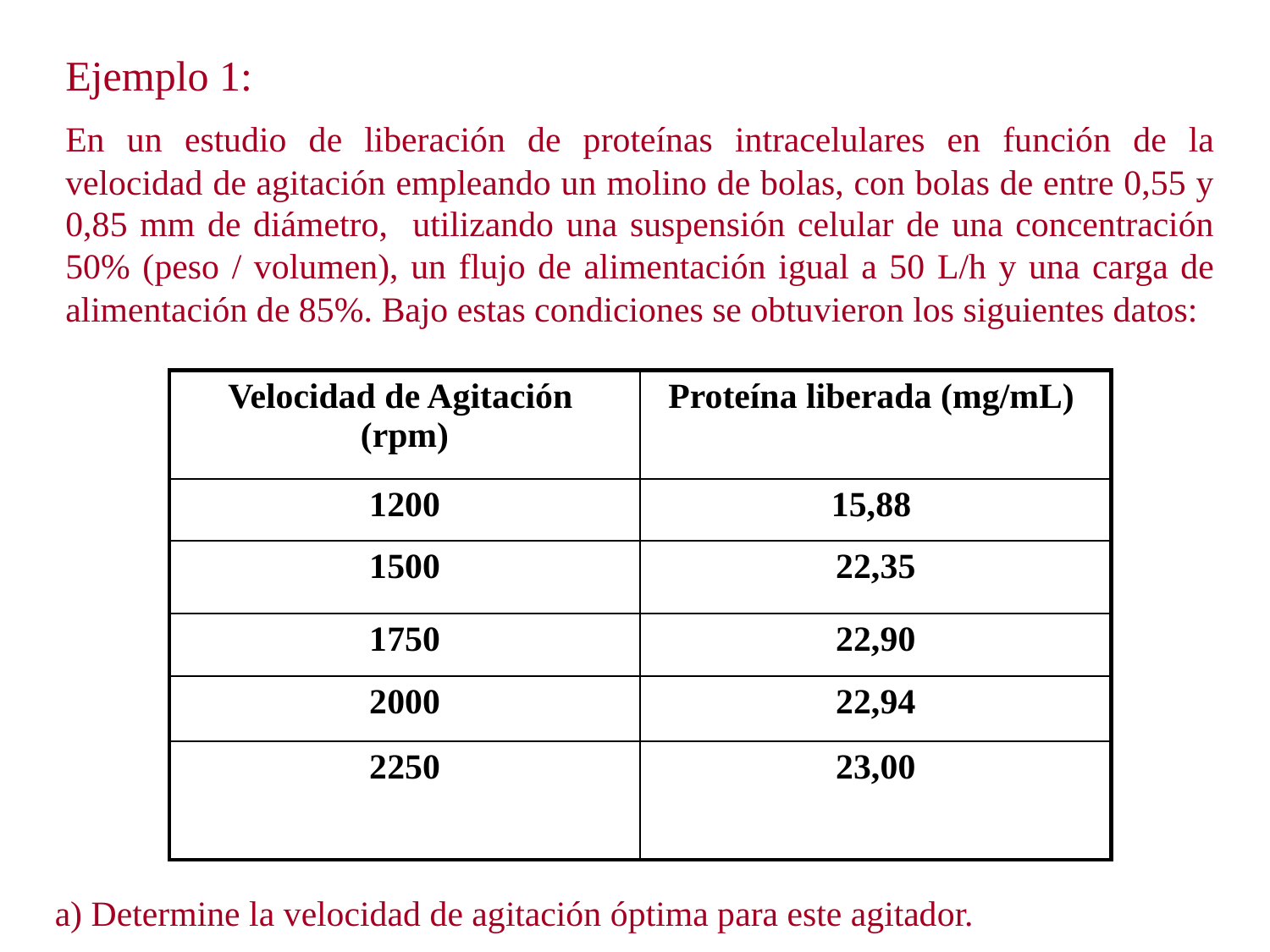

Ejemplo 1:
En un estudio de liberación de proteínas intracelulares en función de la velocidad de agitación empleando un molino de bolas, con bolas de entre 0,55 y 0,85 mm de diámetro,  utilizando una suspensión celular de una concentración 50% (peso / volumen), un flujo de alimentación igual a 50 L/h y una carga de alimentación de 85%. Bajo estas condiciones se obtuvieron los siguientes datos:
| Velocidad de Agitación (rpm) | Proteína liberada (mg/mL) |
| --- | --- |
| 1200 | 15,88 |
| 1500 | 22,35 |
| 1750 | 22,90 |
| 2000 | 22,94 |
| 2250 | 23,00 |
a) Determine la velocidad de agitación óptima para este agitador.